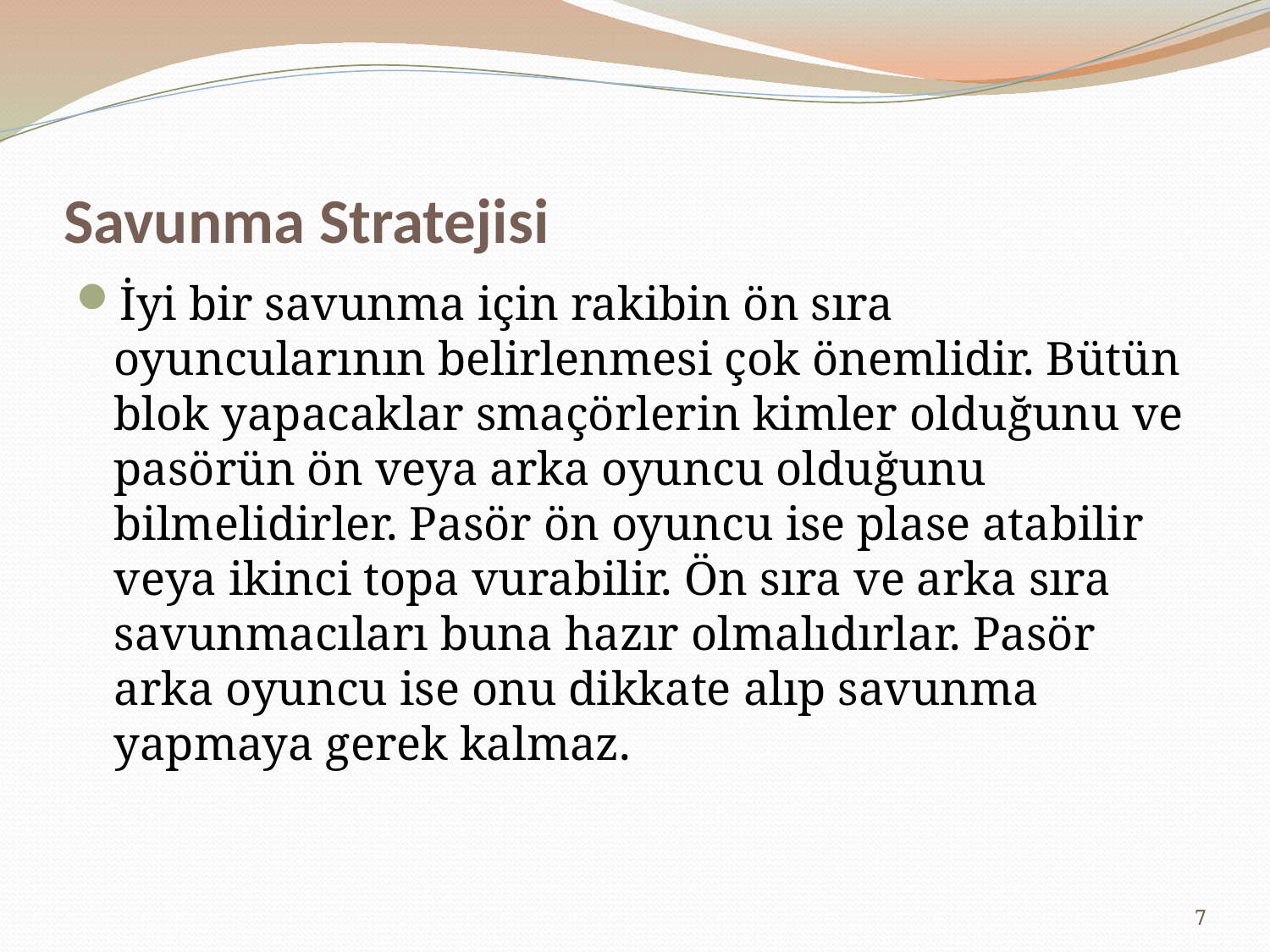

# Savunma Stratejisi
İyi bir savunma için rakibin ön sıra oyuncularının belirlenmesi çok önemlidir. Bütün blok yapacaklar smaçörlerin kimler olduğunu ve pasörün ön veya arka oyuncu olduğunu bilmelidirler. Pasör ön oyuncu ise plase atabilir veya ikinci topa vurabilir. Ön sıra ve arka sıra savunmacıları buna hazır olmalıdırlar. Pasör arka oyuncu ise onu dikkate alıp savunma yapmaya gerek kalmaz.
7